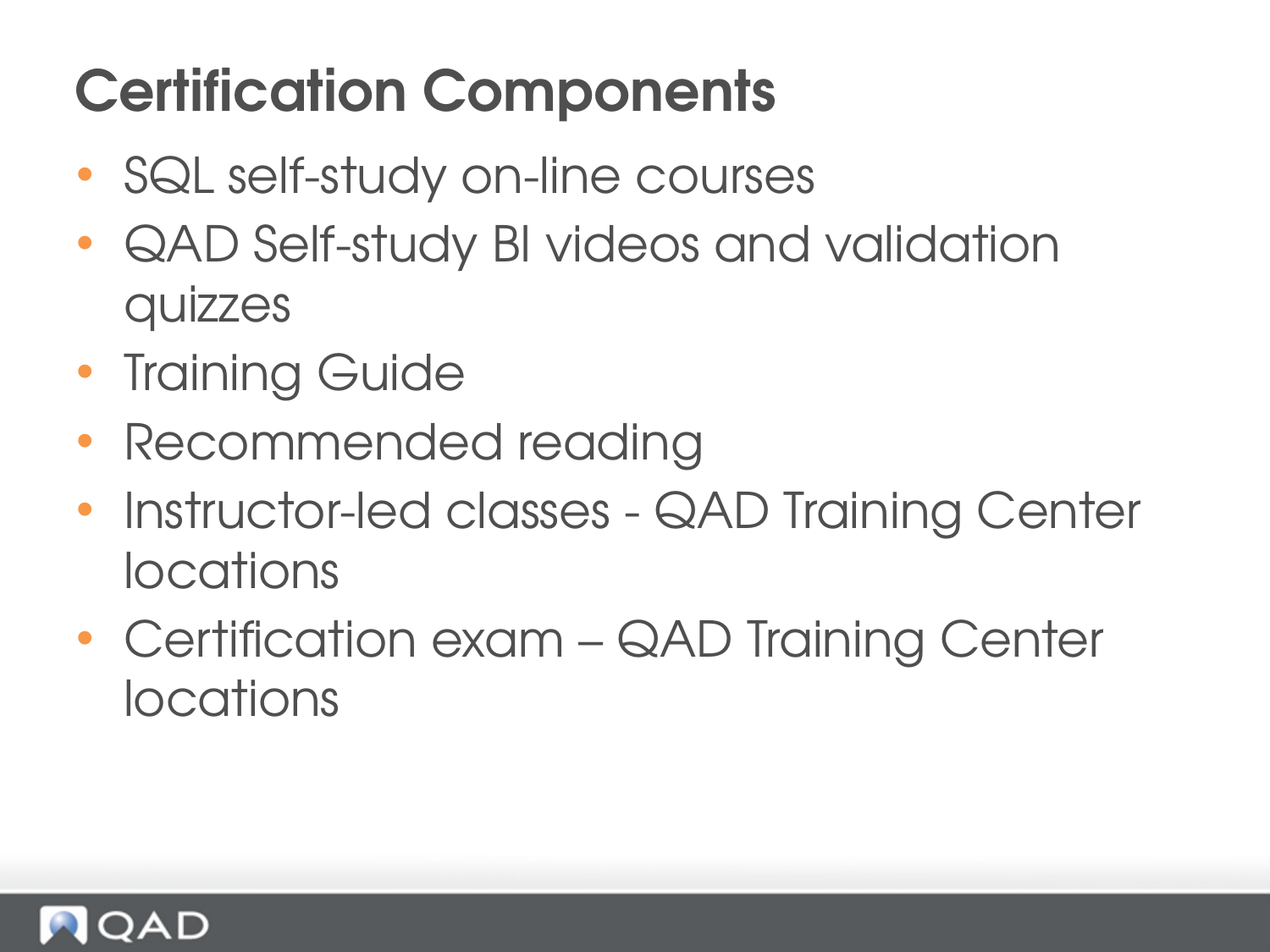

# Certification Components
SQL self-study on-line courses
QAD Self-study BI videos and validation quizzes
Training Guide
Recommended reading
Instructor-led classes - QAD Training Center locations
Certification exam – QAD Training Center locations